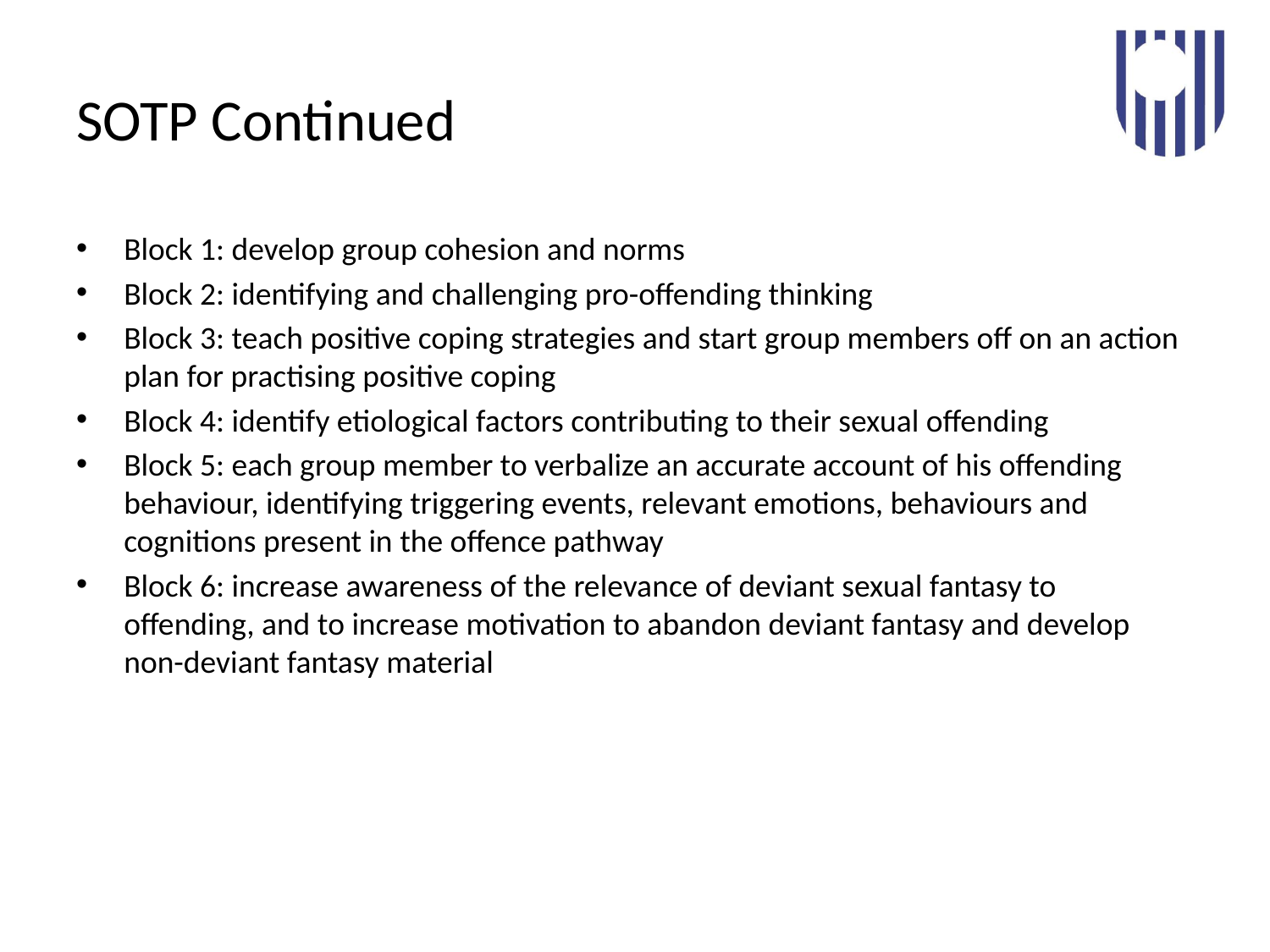

# SOTP Continued
Block 1: develop group cohesion and norms
Block 2: identifying and challenging pro-offending thinking
Block 3: teach positive coping strategies and start group members off on an action plan for practising positive coping
Block 4: identify etiological factors contributing to their sexual offending
Block 5: each group member to verbalize an accurate account of his offending behaviour, identifying triggering events, relevant emotions, behaviours and cognitions present in the offence pathway
Block 6: increase awareness of the relevance of deviant sexual fantasy to offending, and to increase motivation to abandon deviant fantasy and develop non-deviant fantasy material